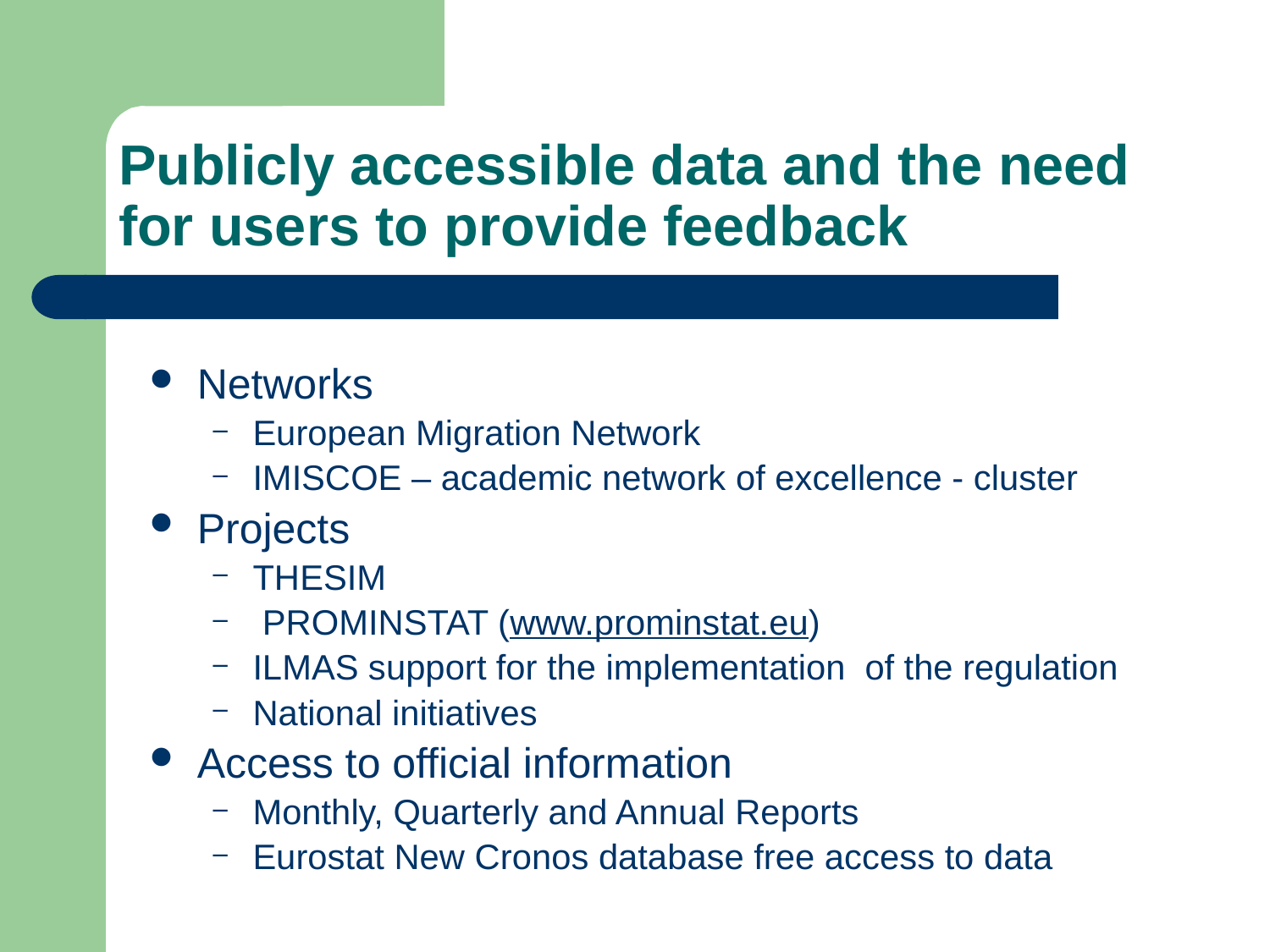

# Publicly accessible data and the need for users to provide feedback
Networks
European Migration Network
IMISCOE – academic network of excellence - cluster
Projects
THESIM
 PROMINSTAT (www.prominstat.eu)
ILMAS support for the implementation  of the regulation
National initiatives
Access to official information
Monthly, Quarterly and Annual Reports
Eurostat New Cronos database free access to data